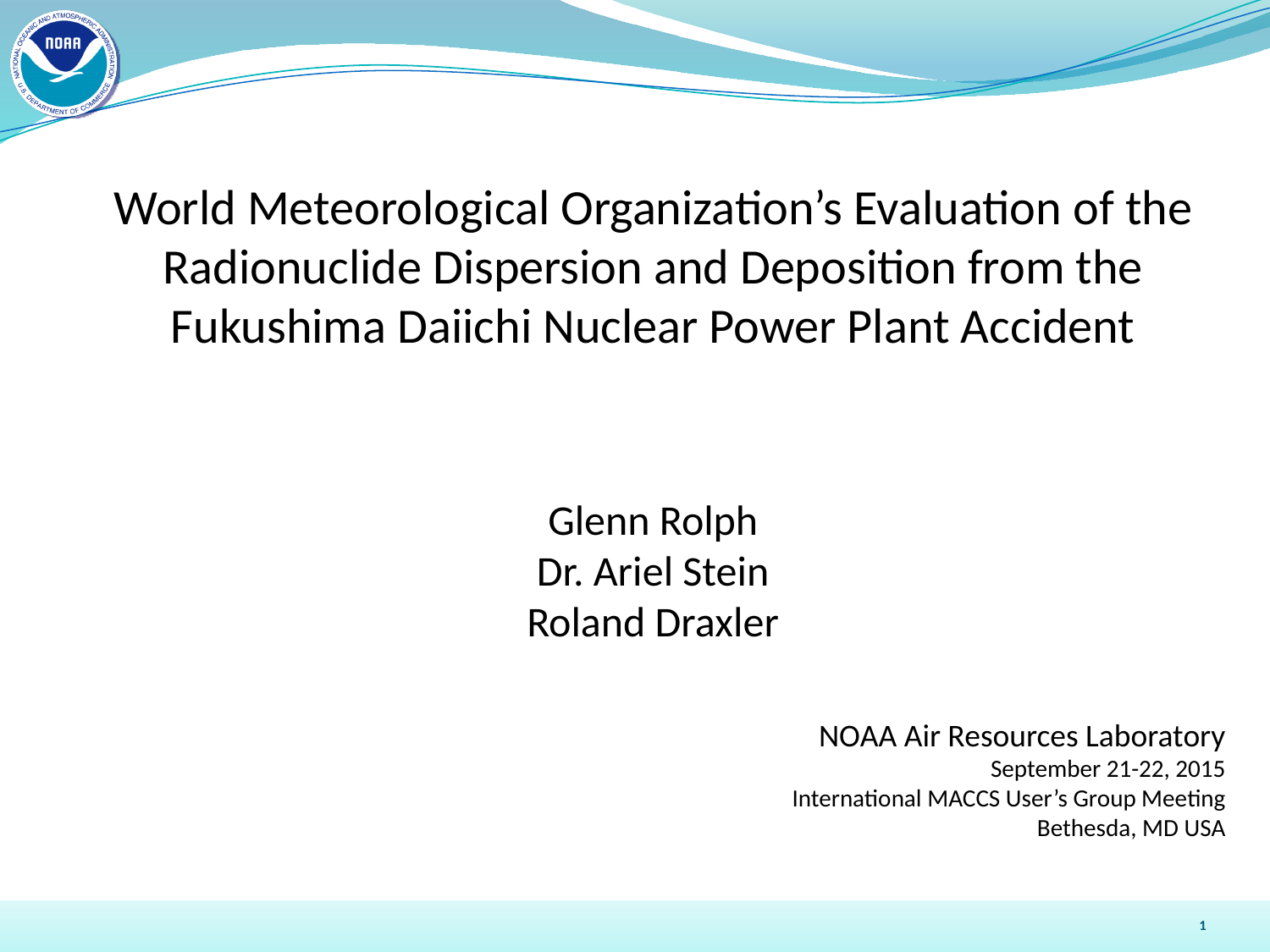

World Meteorological Organization’s Evaluation of the Radionuclide Dispersion and Deposition from the Fukushima Daiichi Nuclear Power Plant Accident
Glenn Rolph
Dr. Ariel Stein
Roland Draxler
NOAA Air Resources Laboratory
September 21-22, 2015
International MACCS User’s Group Meeting
Bethesda, MD USA
1